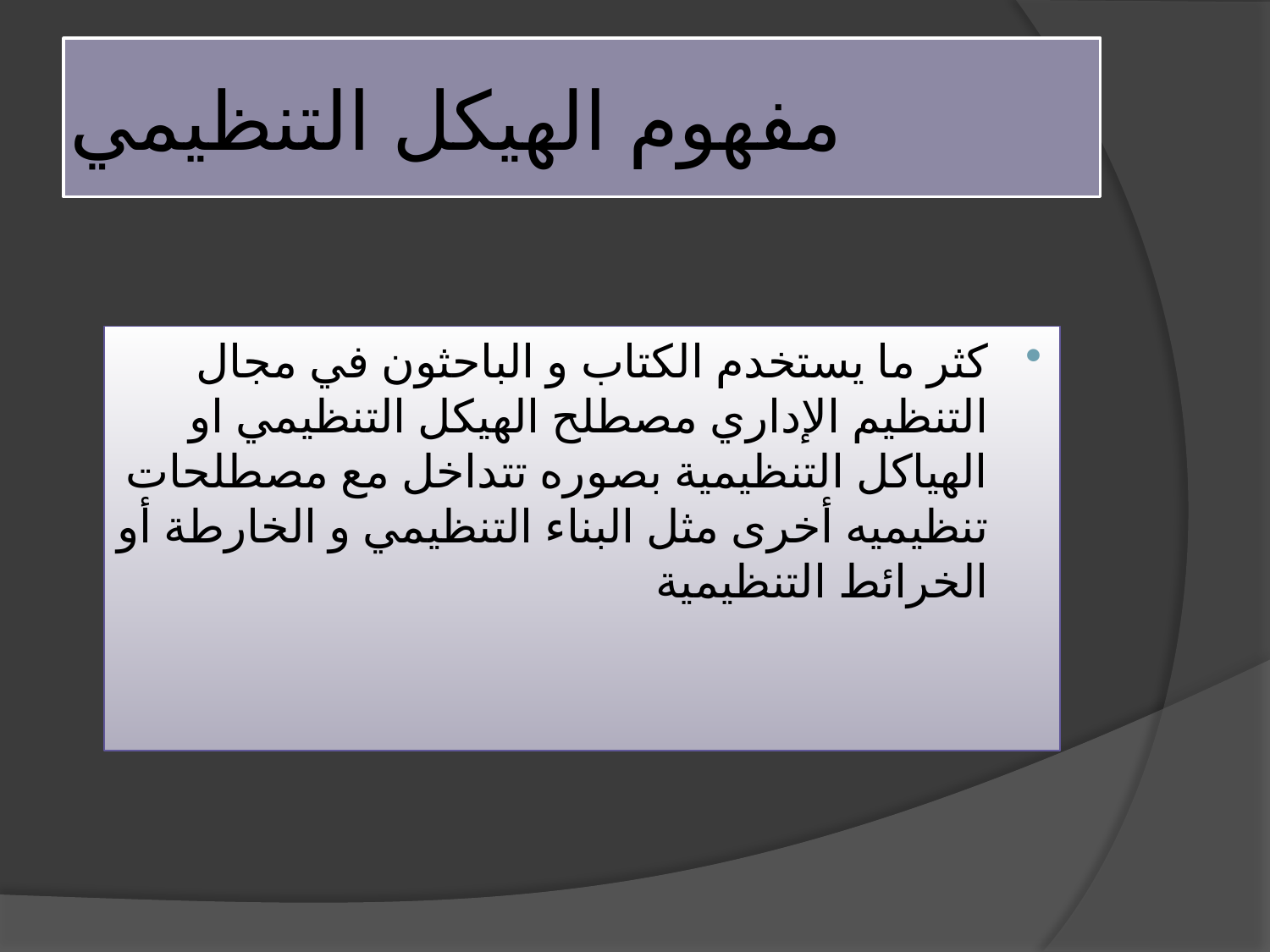

# مفهوم الهيكل التنظيمي
كثر ما يستخدم الكتاب و الباحثون في مجال التنظيم الإداري مصطلح الهيكل التنظيمي او الهياكل التنظيمية بصوره تتداخل مع مصطلحات تنظيميه أخرى مثل البناء التنظيمي و الخارطة أو الخرائط التنظيمية